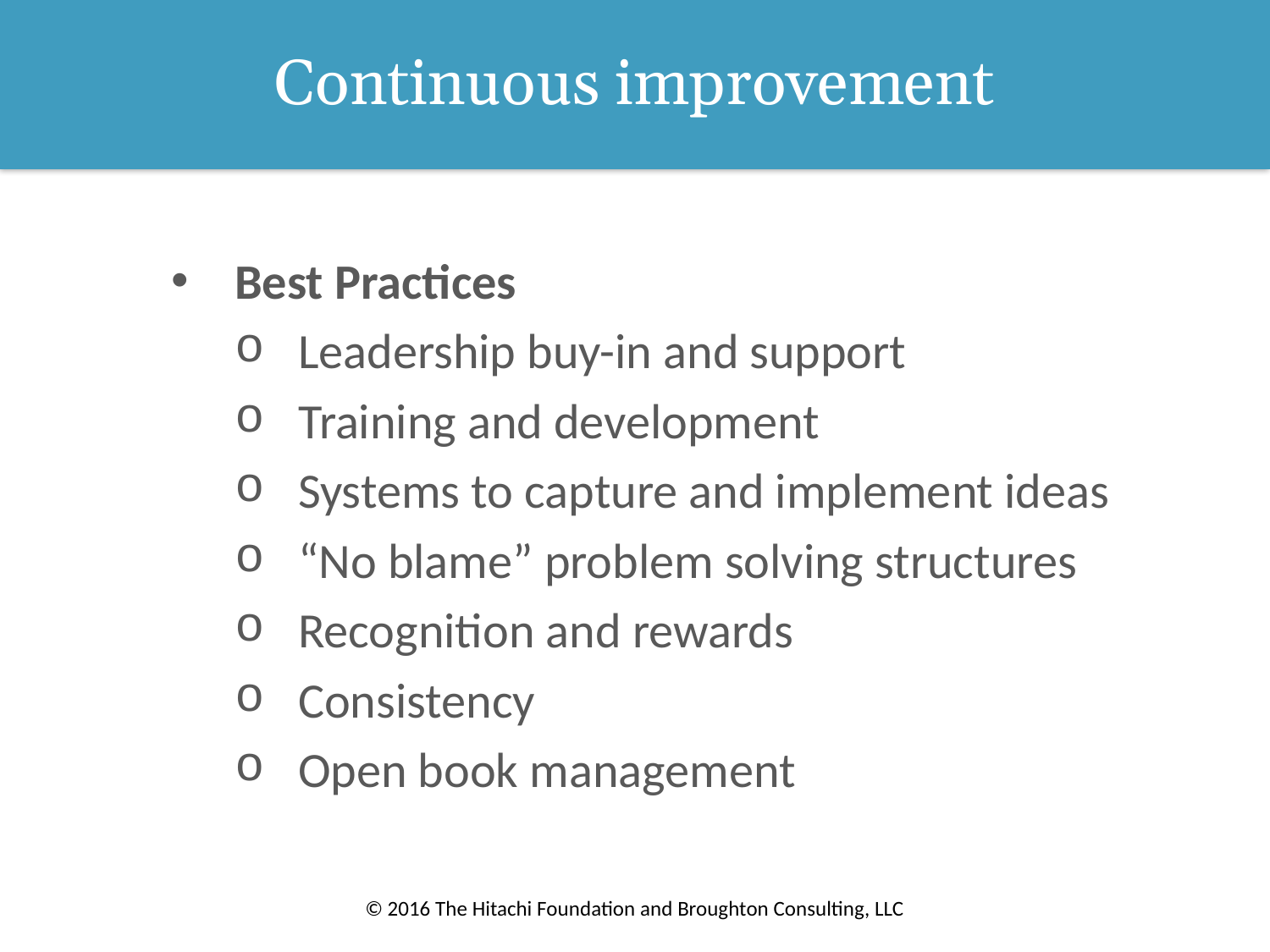

# Continuous improvement
Best Practices
Leadership buy-in and support
Training and development
Systems to capture and implement ideas
“No blame” problem solving structures
Recognition and rewards
Consistency
Open book management